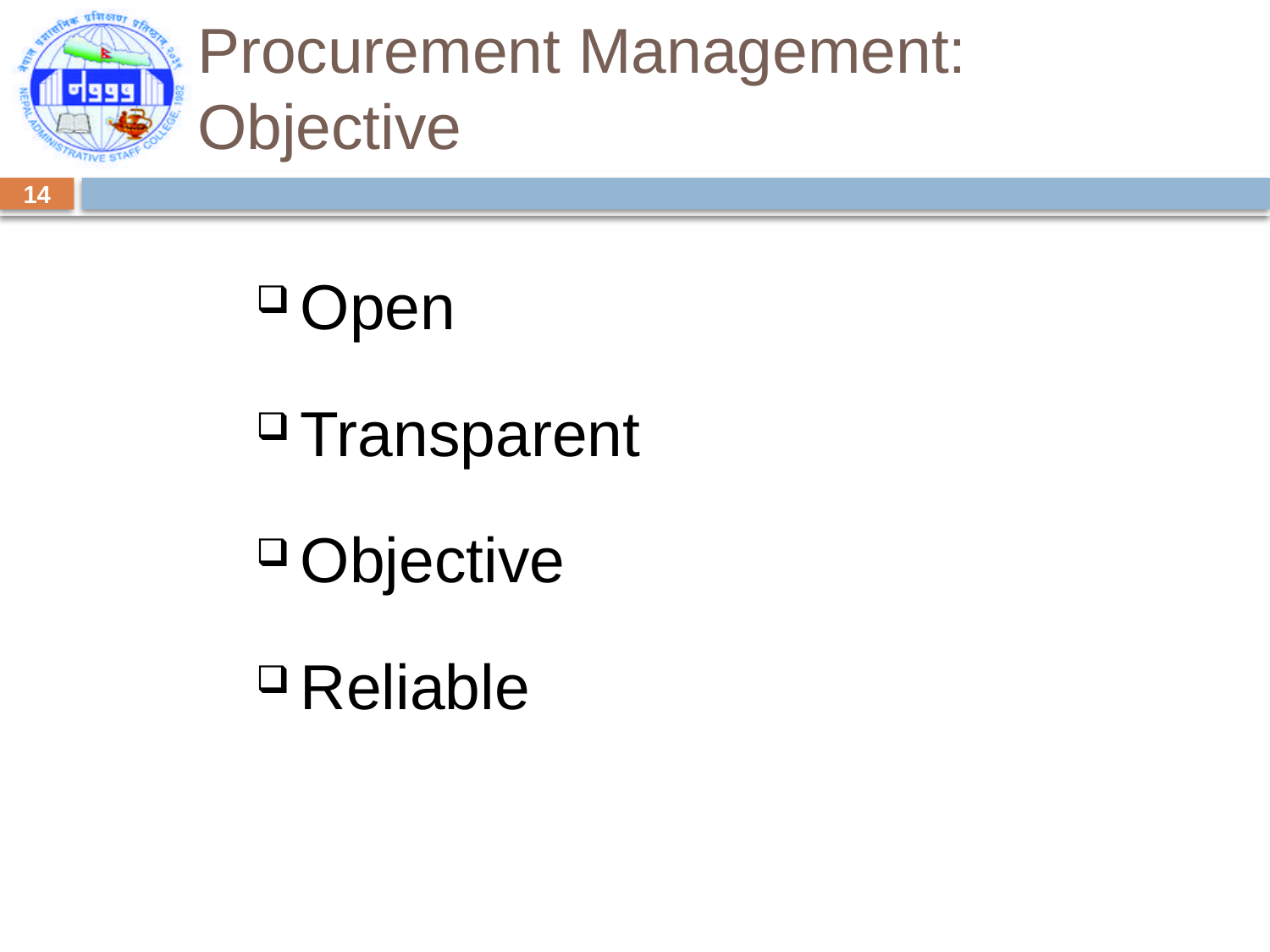

# Procurement Management: Objective
14
Open
Transparent
Objective
Reliable